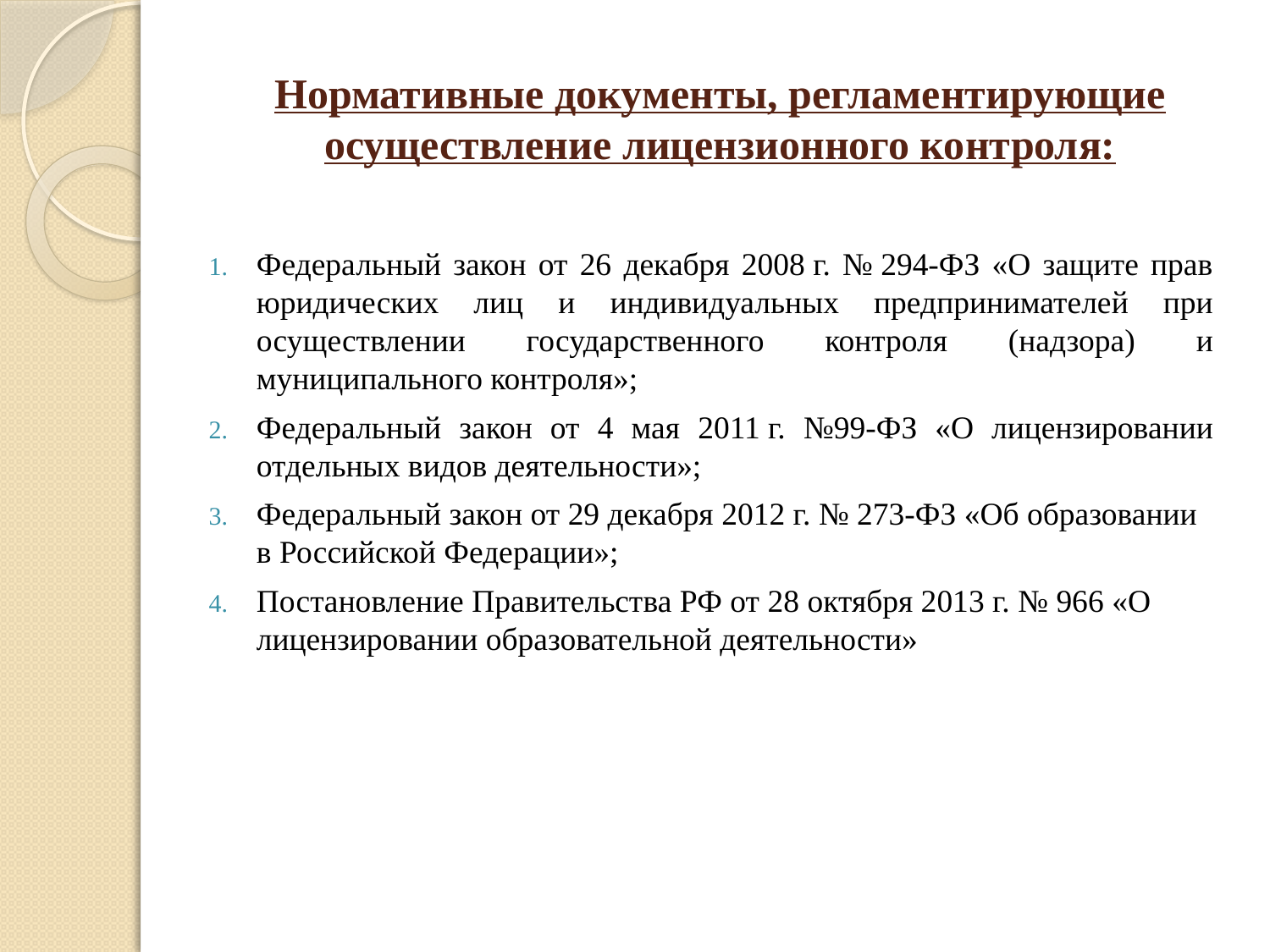

# Нормативные документы, регламентирующие осуществление лицензионного контроля:
Федеральный закон от 26 декабря 2008 г. № 294-ФЗ «О защите прав юридических лиц и индивидуальных предпринимателей при осуществлении государственного контроля (надзора) и муниципального контроля»;
Федеральный закон от 4 мая 2011 г. №99-ФЗ «О лицензировании отдельных видов деятельности»;
Федеральный закон от 29 декабря 2012 г. № 273-ФЗ «Об образовании в Российской Федерации»;
Постановление Правительства РФ от 28 октября 2013 г. № 966 «О лицензировании образовательной деятельности»